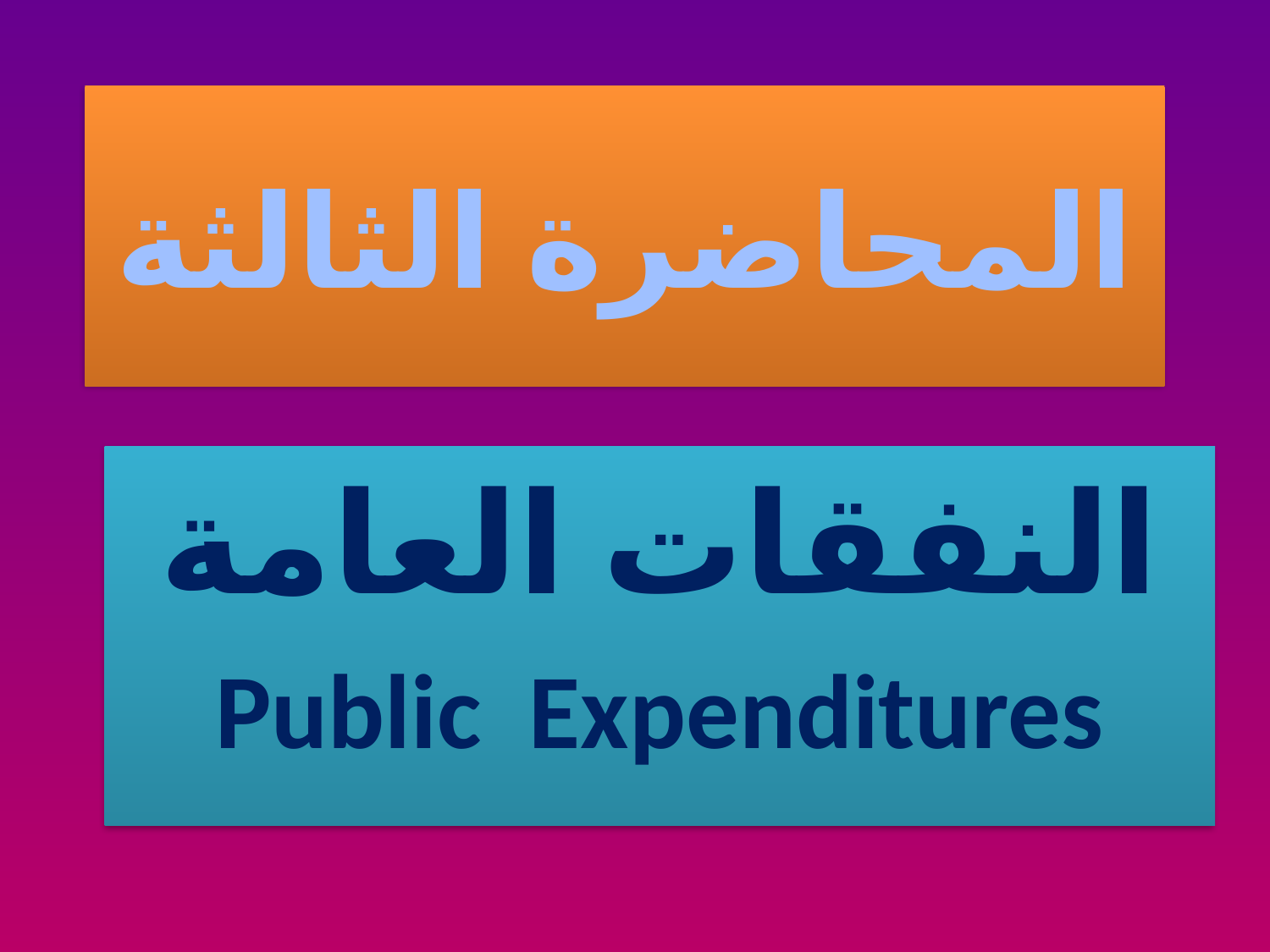

# المحاضرة الثالثة
النفقات العامة
Public  Expenditures